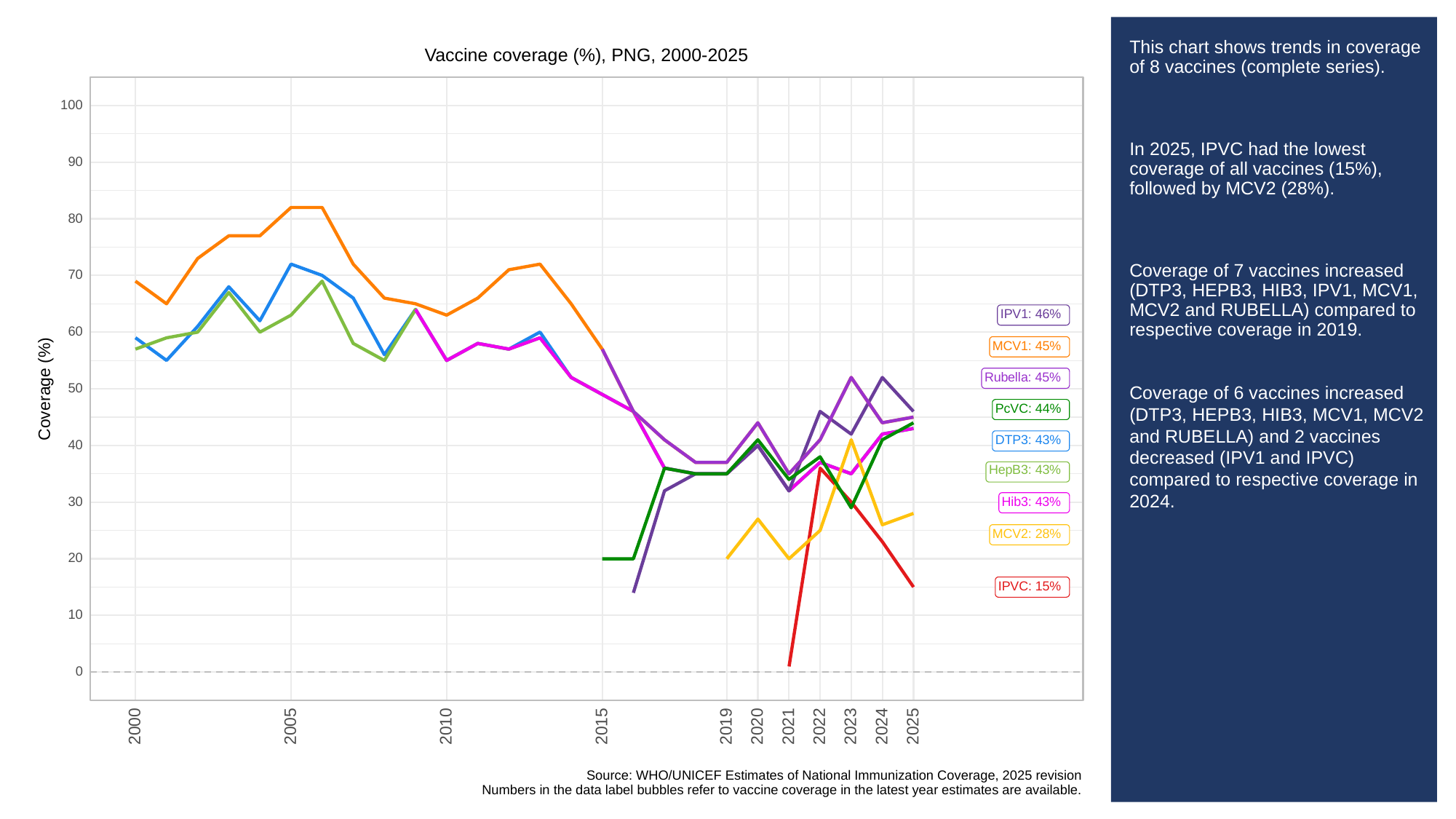

# This chart shows trends in coverage of 8 vaccines (complete series).

In 2025, IPVC had the lowest coverage of all vaccines (15%), followed by MCV2 (28%).

Coverage of 7 vaccines increased (DTP3, HEPB3, HIB3, IPV1, MCV1, MCV2 and RUBELLA) compared to respective coverage in 2019.

Coverage of 6 vaccines increased (DTP3, HEPB3, HIB3, MCV1, MCV2 and RUBELLA) and 2 vaccines decreased (IPV1 and IPVC) compared to respective coverage in 2024.

Vaccine coverage (%), PNG, 2000-2025

100

90

80

70

IPV1: 46%

60

MCV1: 45%

Rubella: 45%

Coverage (%)
50

PcVC: 44%

DTP3: 43%

40

HepB3: 43%

30
Hib3: 43%

MCV2: 28%

20

IPVC: 15%

10

0

2023
2000
2005
2010
2015
2019
2020
2021
2022
2024
2025
Source: WHO/UNICEF Estimates of National Immunization Coverage, 2025 revision
Numbers in the data label bubbles refer to vaccine coverage in the latest year estimates are available.